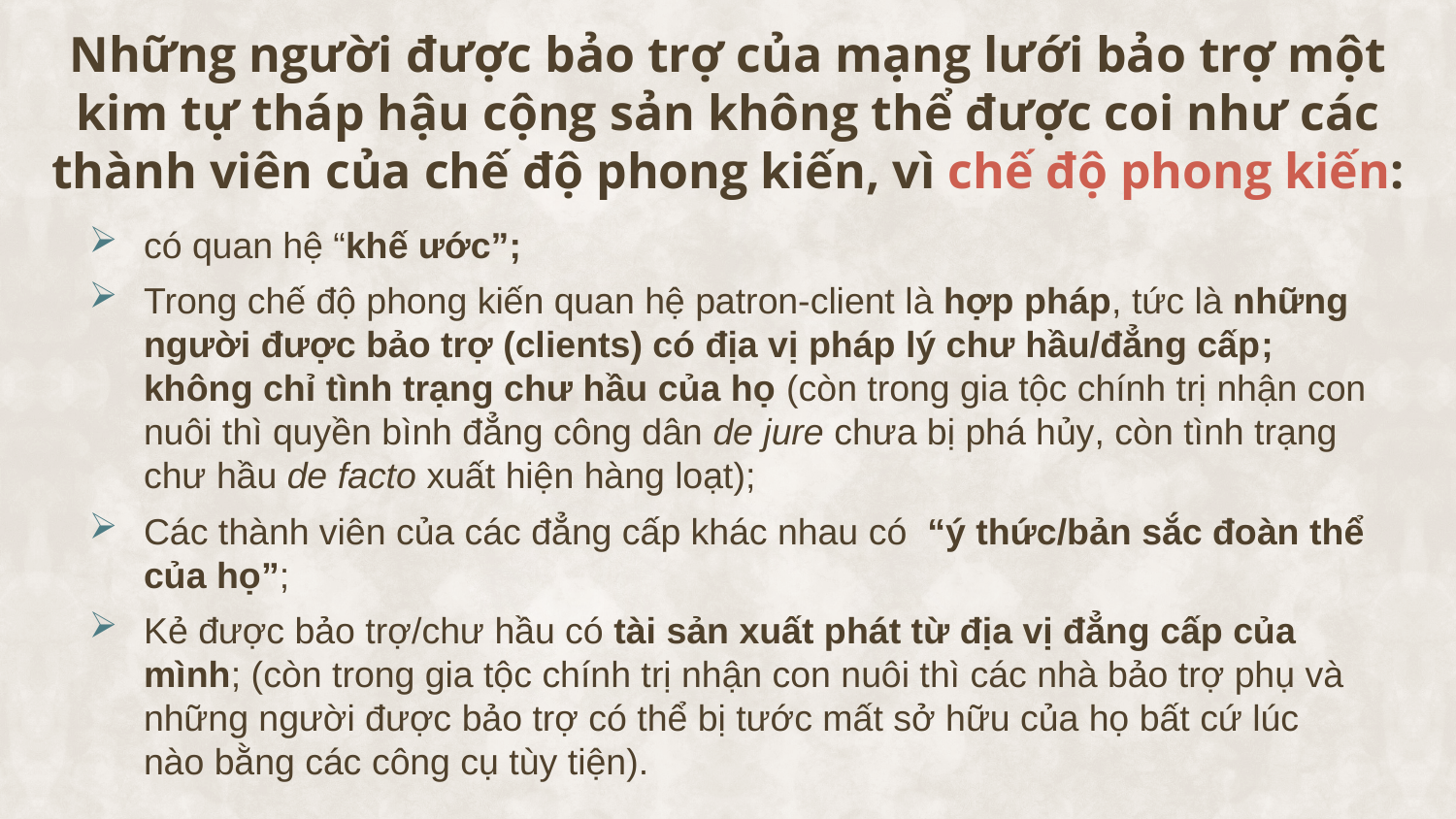

# Những người được bảo trợ của mạng lưới bảo trợ một kim tự tháp hậu cộng sản không thể được coi như các thành viên của chế độ phong kiến, vì chế độ phong kiến:
có quan hệ “khế ước”;
Trong chế độ phong kiến quan hệ patron-client là hợp pháp, tức là những người được bảo trợ (clients) có địa vị pháp lý chư hầu/đẳng cấp; không chỉ tình trạng chư hầu của họ (còn trong gia tộc chính trị nhận con nuôi thì quyền bình đẳng công dân de jure chưa bị phá hủy, còn tình trạng chư hầu de facto xuất hiện hàng loạt);
Các thành viên của các đẳng cấp khác nhau có  “ý thức/bản sắc đoàn thể của họ”;
Kẻ được bảo trợ/chư hầu có tài sản xuất phát từ địa vị đẳng cấp của mình; (còn trong gia tộc chính trị nhận con nuôi thì các nhà bảo trợ phụ và những người được bảo trợ có thể bị tước mất sở hữu của họ bất cứ lúc nào bằng các công cụ tùy tiện).